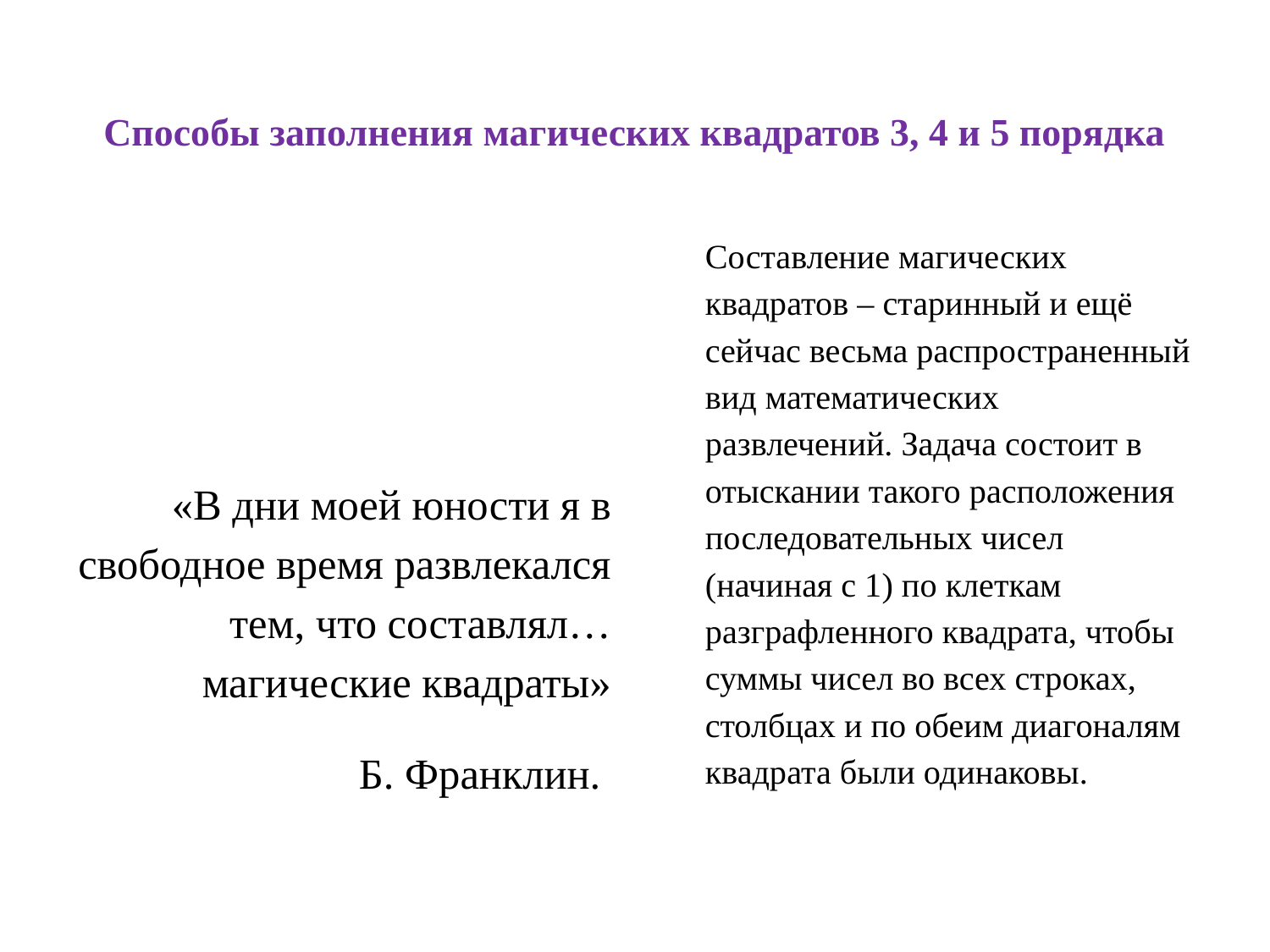

# Способы заполнения магических квадратов 3, 4 и 5 порядка

«В дни моей юности я в свободное время развлекался тем, что составлял… магические квадраты»
 Б. Франклин.

Составление магических квадратов – старинный и ещё сейчас весьма распространенный вид математических развлечений. Задача состоит в отыскании такого расположения последовательных чисел (начиная с 1) по клеткам разграфленного квадрата, чтобы суммы чисел во всех строках, столбцах и по обеим диагоналям квадрата были одинаковы.